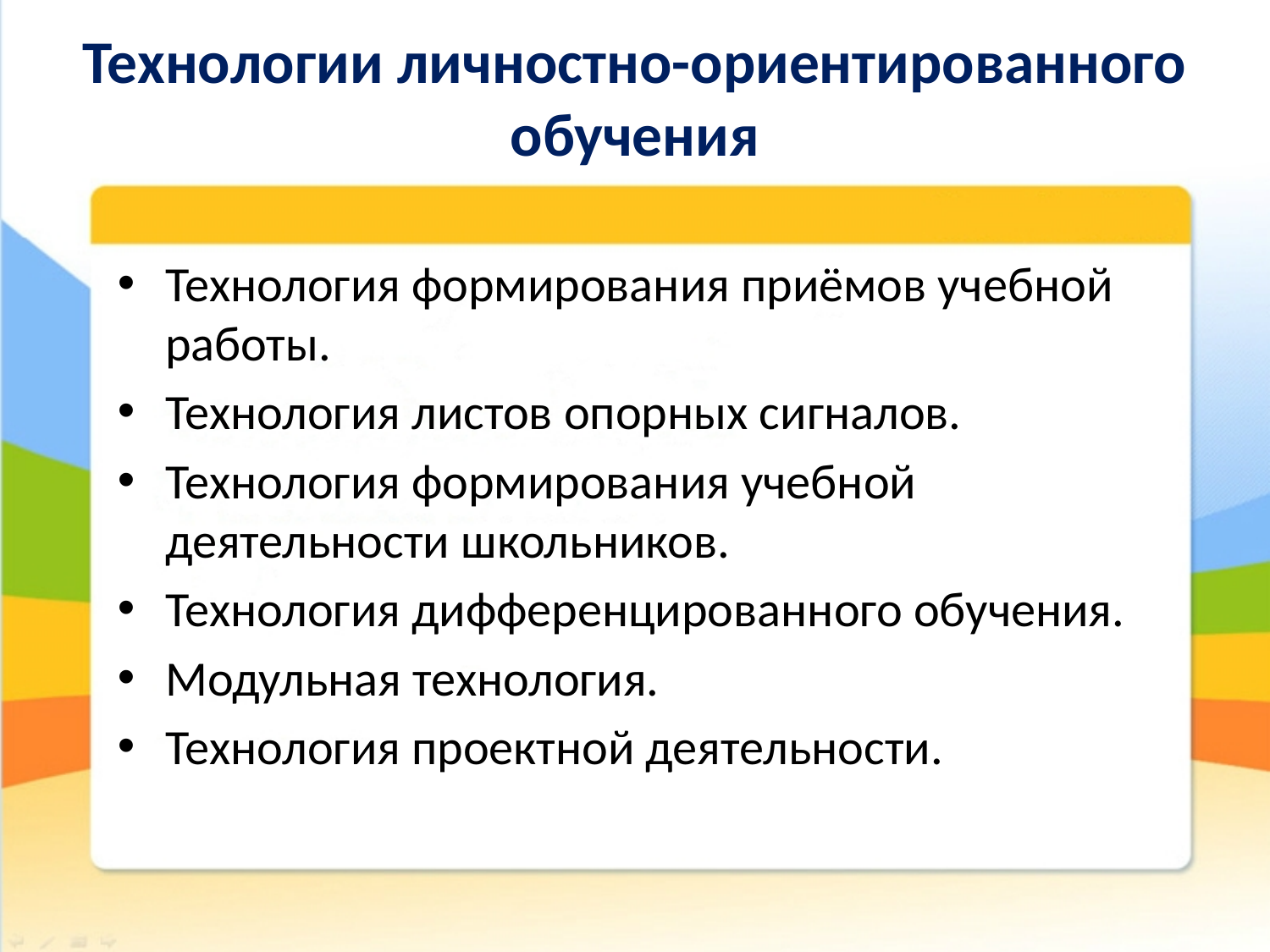

# Технологии личностно-ориентированного обучения
Технология формирования приёмов учебной работы.
Технология листов опорных сигналов.
Технология формирования учебной деятельности школьников.
Технология дифференцированного обучения.
Модульная технология.
Технология проектной деятельности.